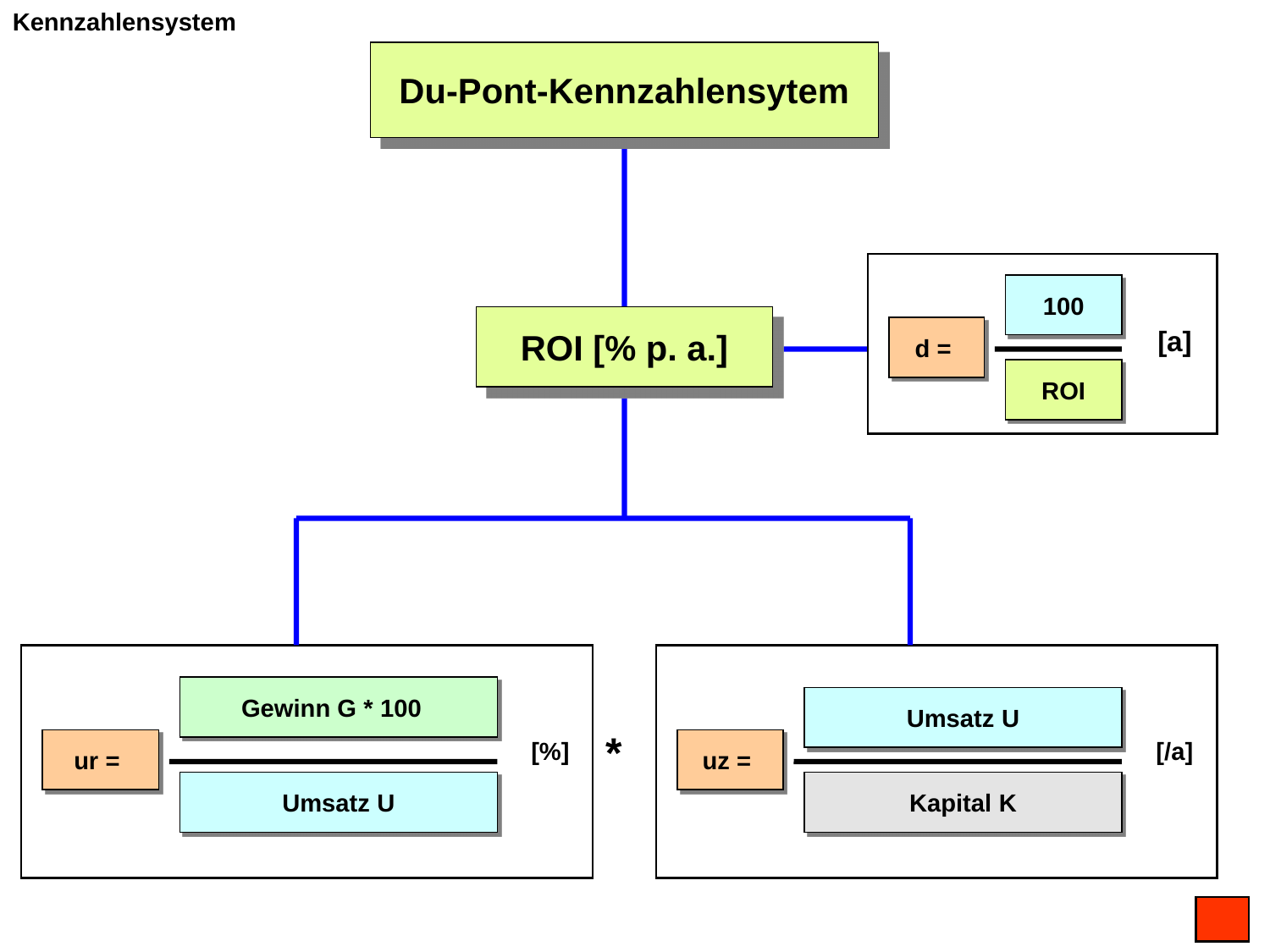

Kennzahlensystem
Du-Pont-Kennzahlensytem

100
ROI [% p. a.]
d =
[a]

ROI

Gewinn G * 100
Umsatz U
*
ur =
[%]
uz =
[/a]

Umsatz U
Kapital K